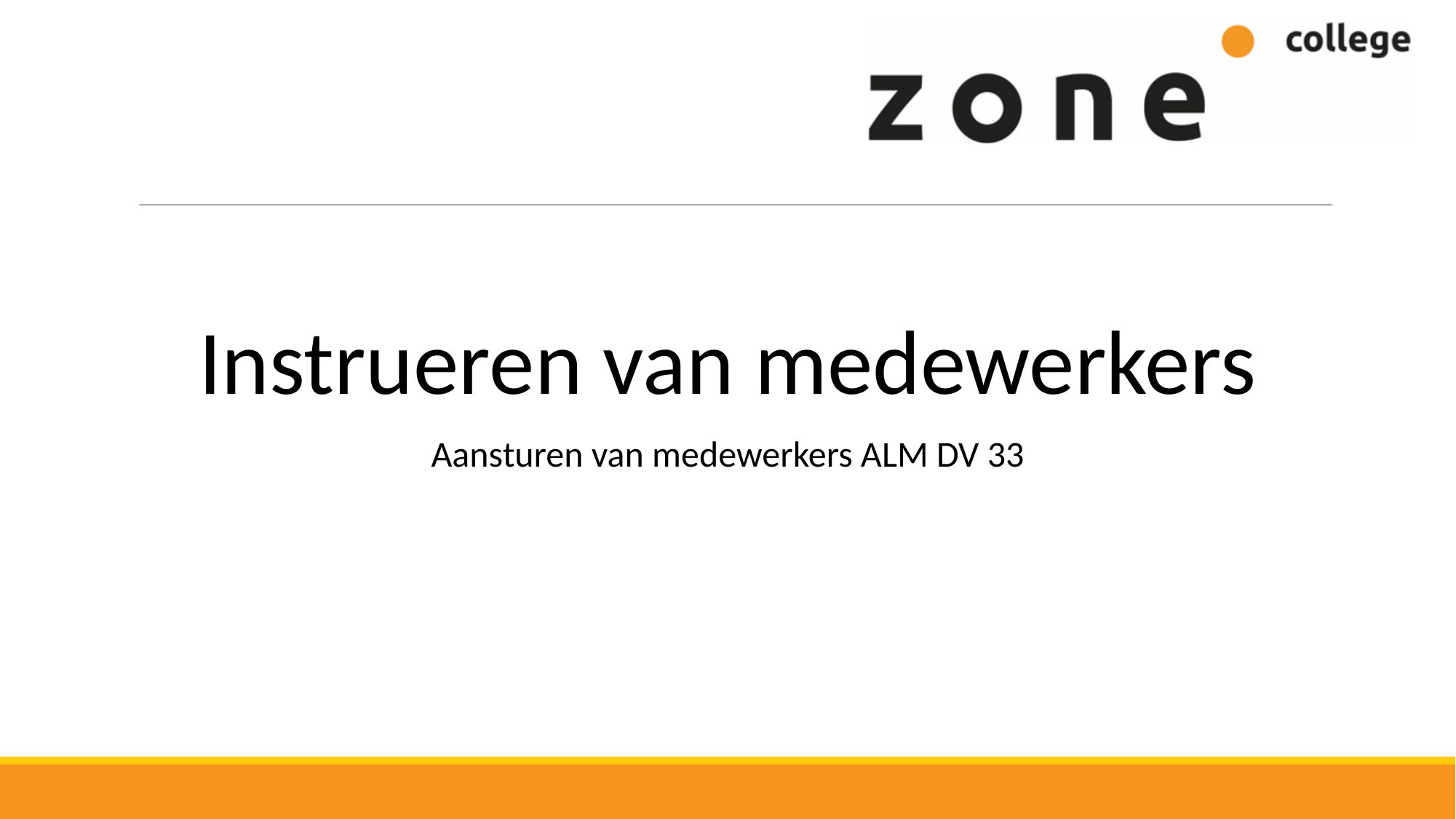

# Instrueren van medewerkers
Aansturen van medewerkers ALM DV 33